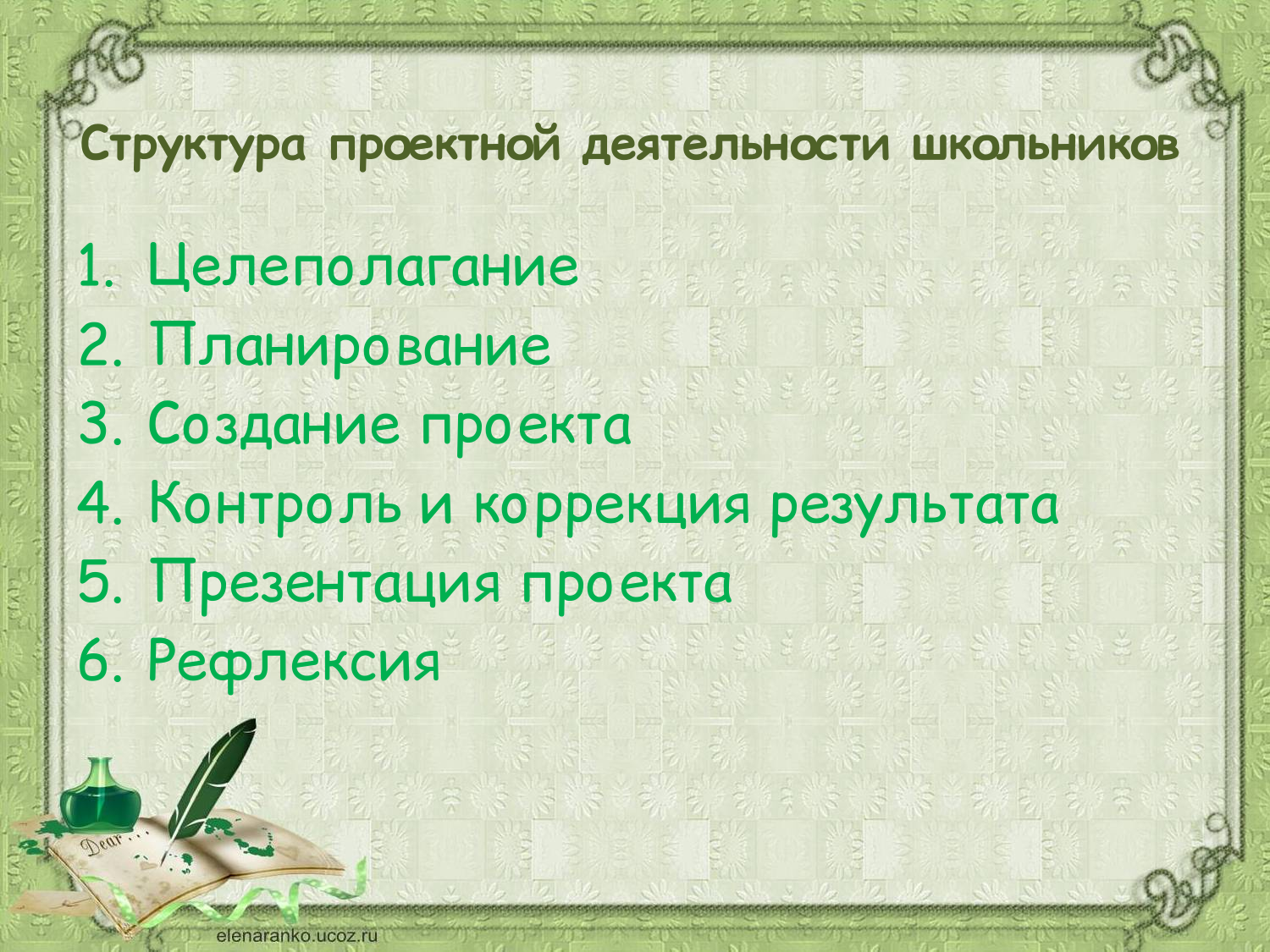

# Структура проектной деятельности школьников
Целеполагание
Планирование
Создание проекта
Контроль и коррекция результата
Презентация проекта
Рефлексия